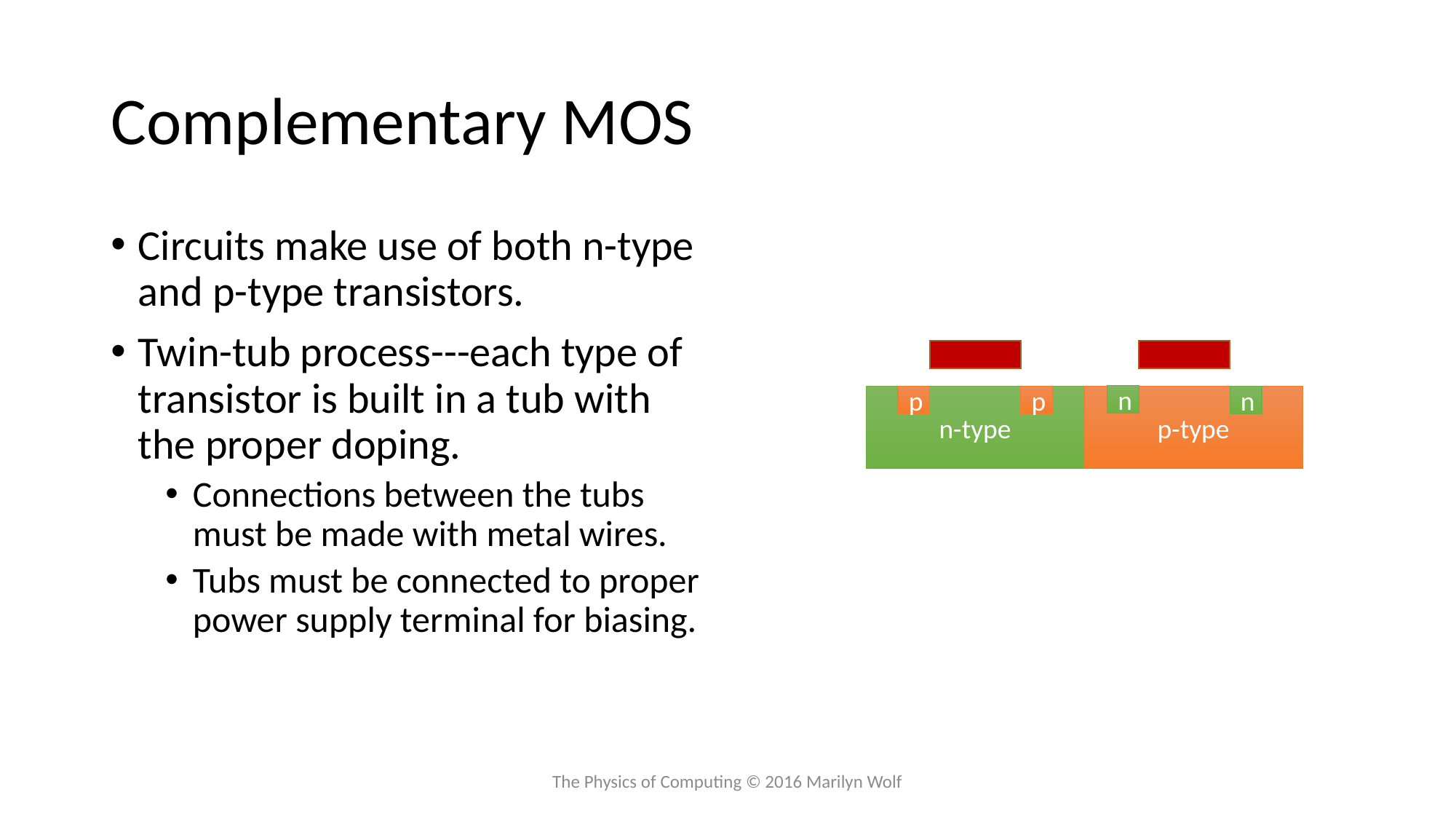

# Complementary MOS
Circuits make use of both n-type and p-type transistors.
Twin-tub process---each type of transistor is built in a tub with the proper doping.
Connections between the tubs must be made with metal wires.
Tubs must be connected to proper power supply terminal for biasing.

n
n-type
p
p
p-type
n
The Physics of Computing © 2016 Marilyn Wolf